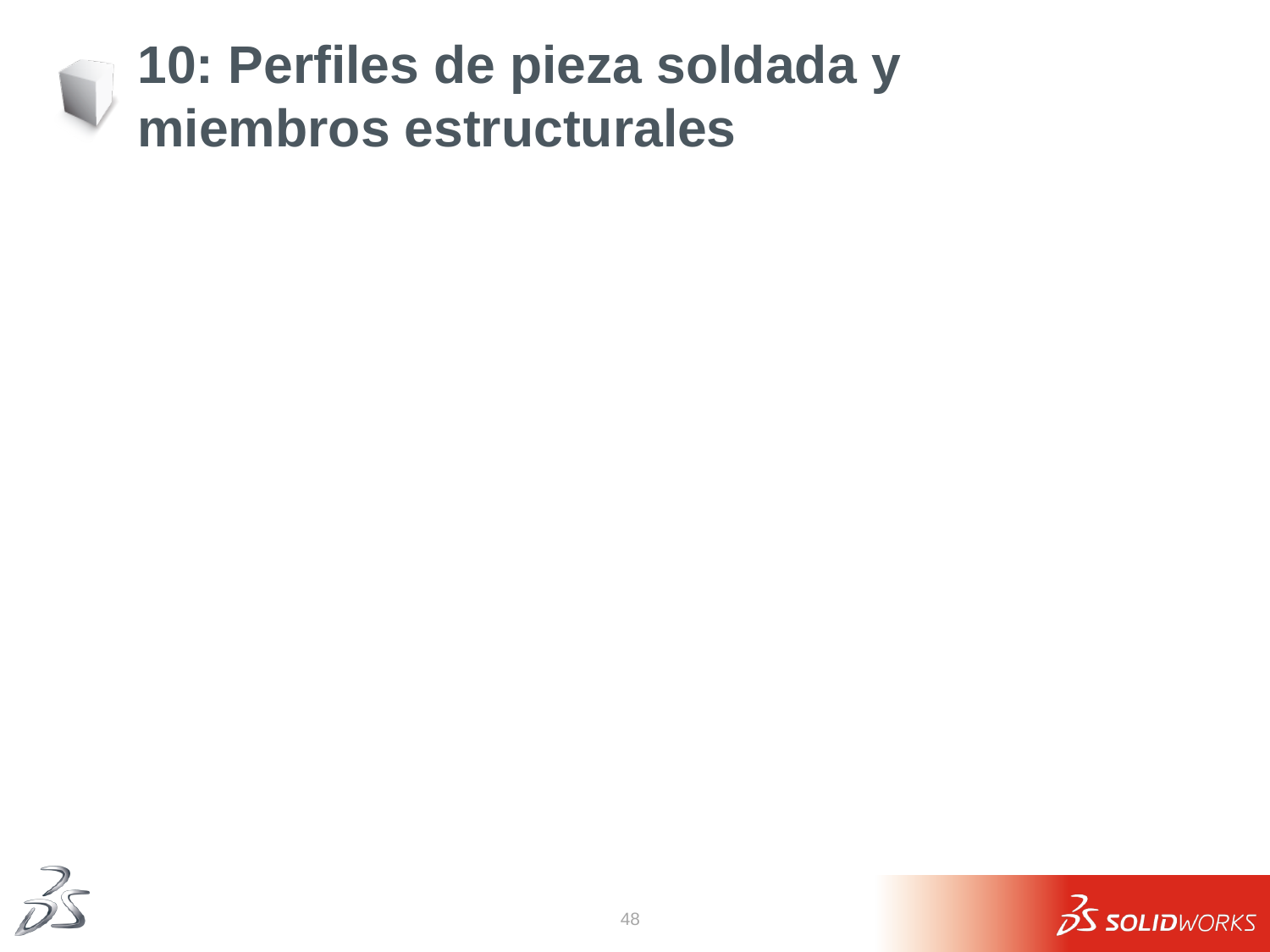

# 10: Perfiles de pieza soldada y miembros estructurales